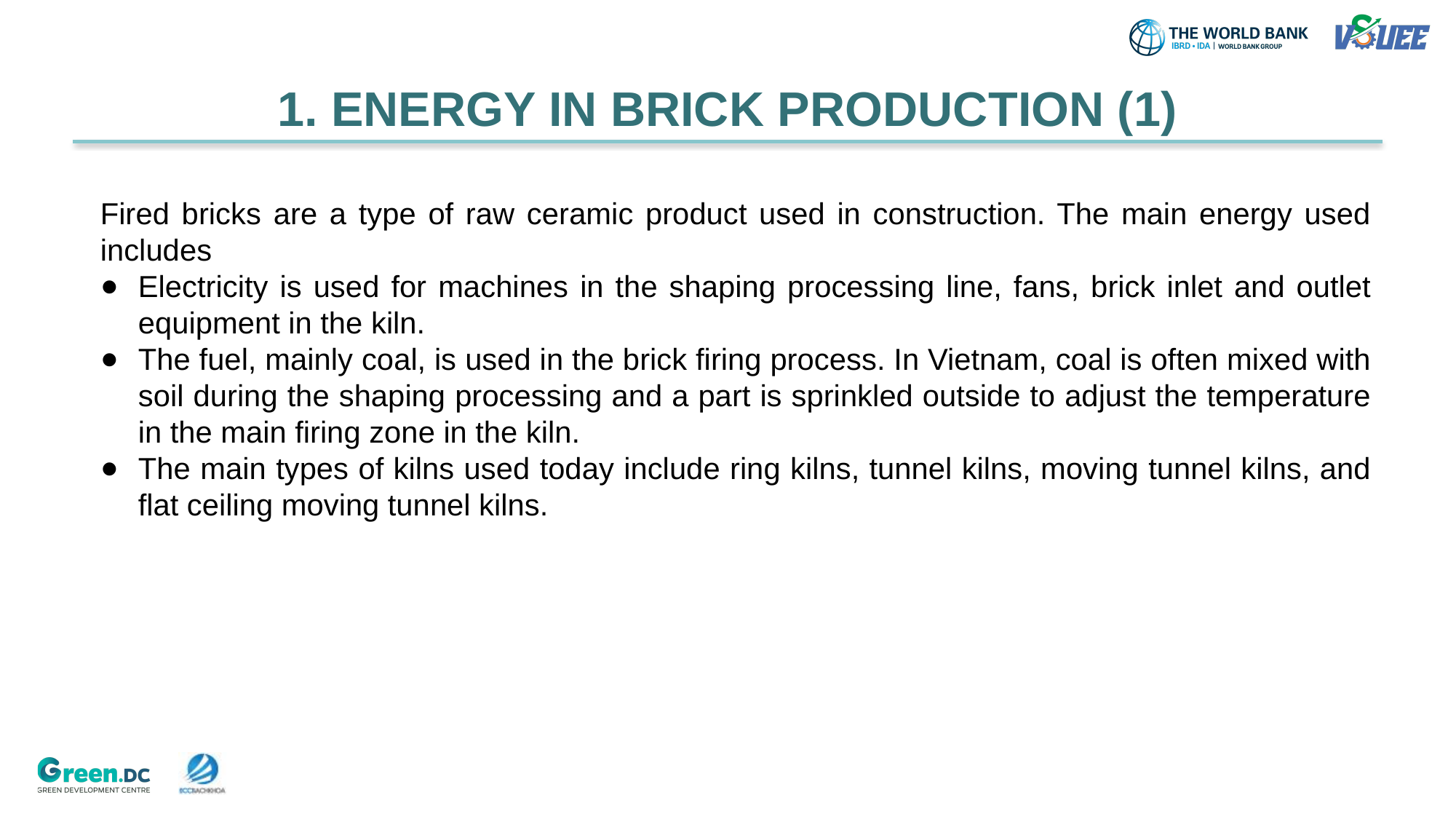

# 1. ENERGY IN BRICK PRODUCTION (1)
Fired bricks are a type of raw ceramic product used in construction. The main energy used includes
Electricity is used for machines in the shaping processing line, fans, brick inlet and outlet equipment in the kiln.
The fuel, mainly coal, is used in the brick firing process. In Vietnam, coal is often mixed with soil during the shaping processing and a part is sprinkled outside to adjust the temperature in the main firing zone in the kiln.
The main types of kilns used today include ring kilns, tunnel kilns, moving tunnel kilns, and flat ceiling moving tunnel kilns.